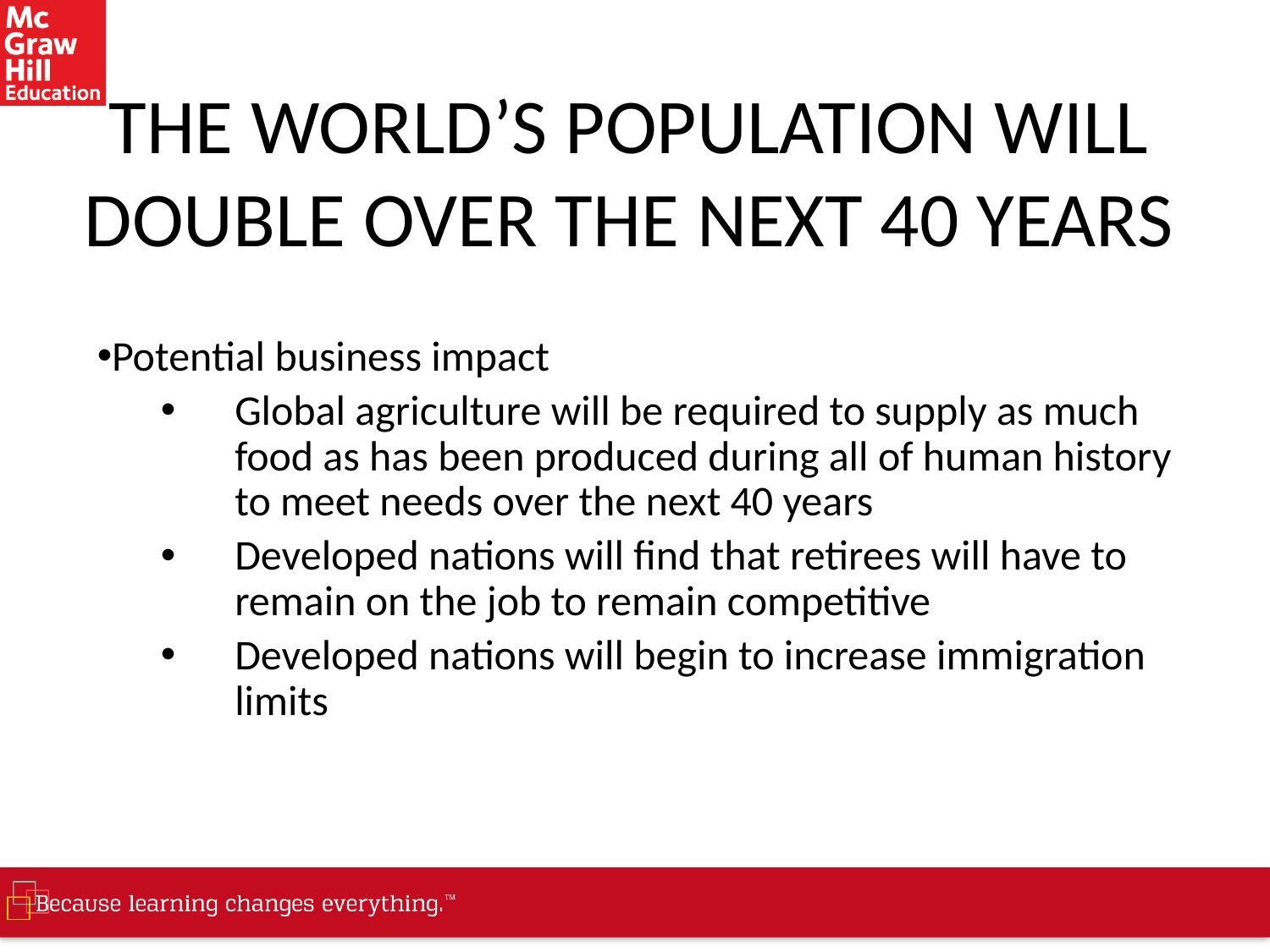

# THE WORLD’S POPULATION WILL DOUBLE OVER THE NEXT 40 YEARS
Potential business impact
Global agriculture will be required to supply as much food as has been produced during all of human history to meet needs over the next 40 years
Developed nations will find that retirees will have to remain on the job to remain competitive
Developed nations will begin to increase immigration limits